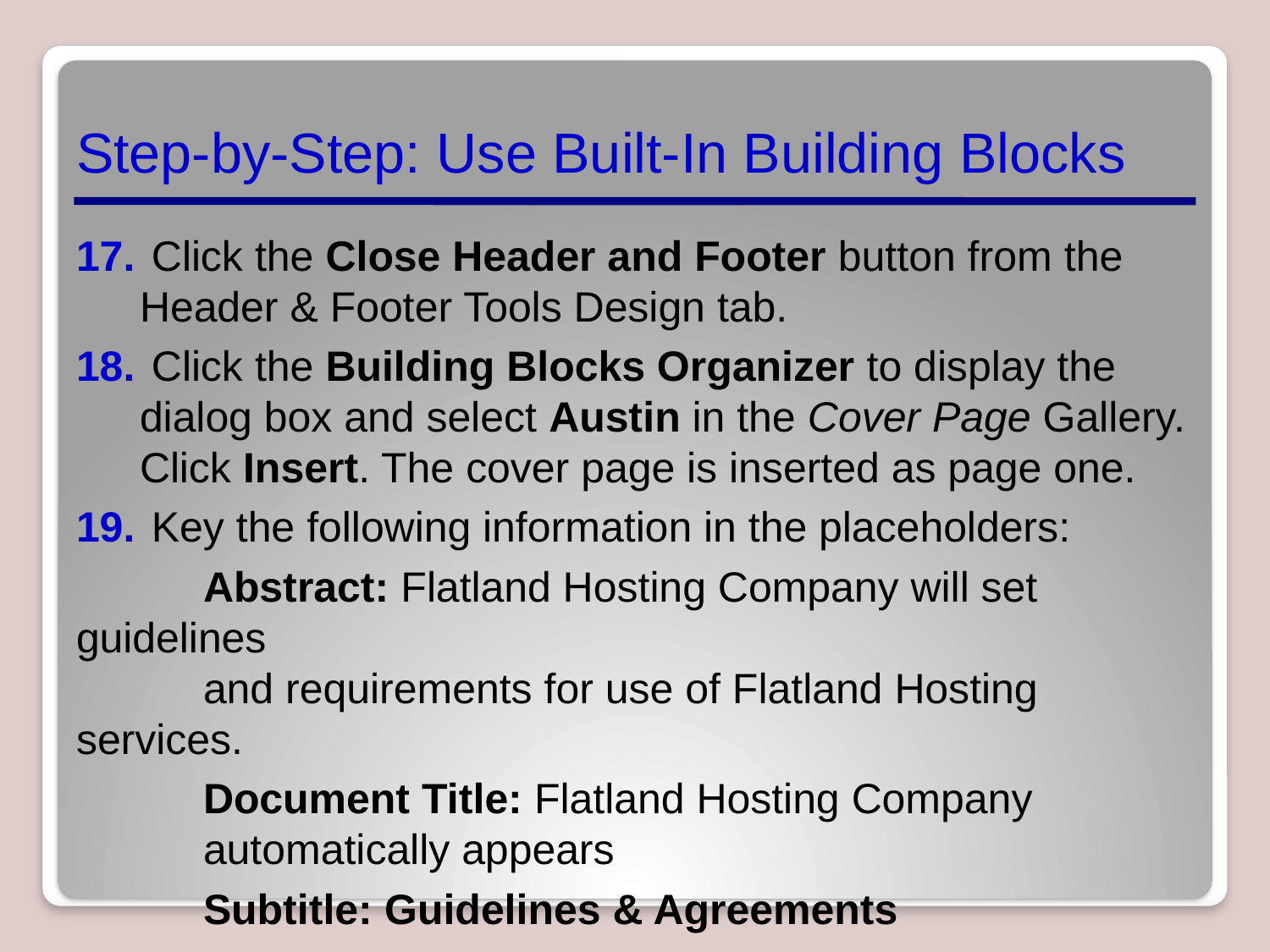

# Step-by-Step: Use Built-In Building Blocks
 Click the Close Header and Footer button from the Header & Footer Tools Design tab.
 Click the Building Blocks Organizer to display the dialog box and select Austin in the Cover Page Gallery. Click Insert. The cover page is inserted as page one.
 Key the following information in the placeholders:
	Abstract: Flatland Hosting Company will set guidelines
	and requirements for use of Flatland Hosting services.
	Document Title: Flatland Hosting Company
	automatically appears
	Subtitle: Guidelines & Agreements
	Type the Author Name: A. Becker